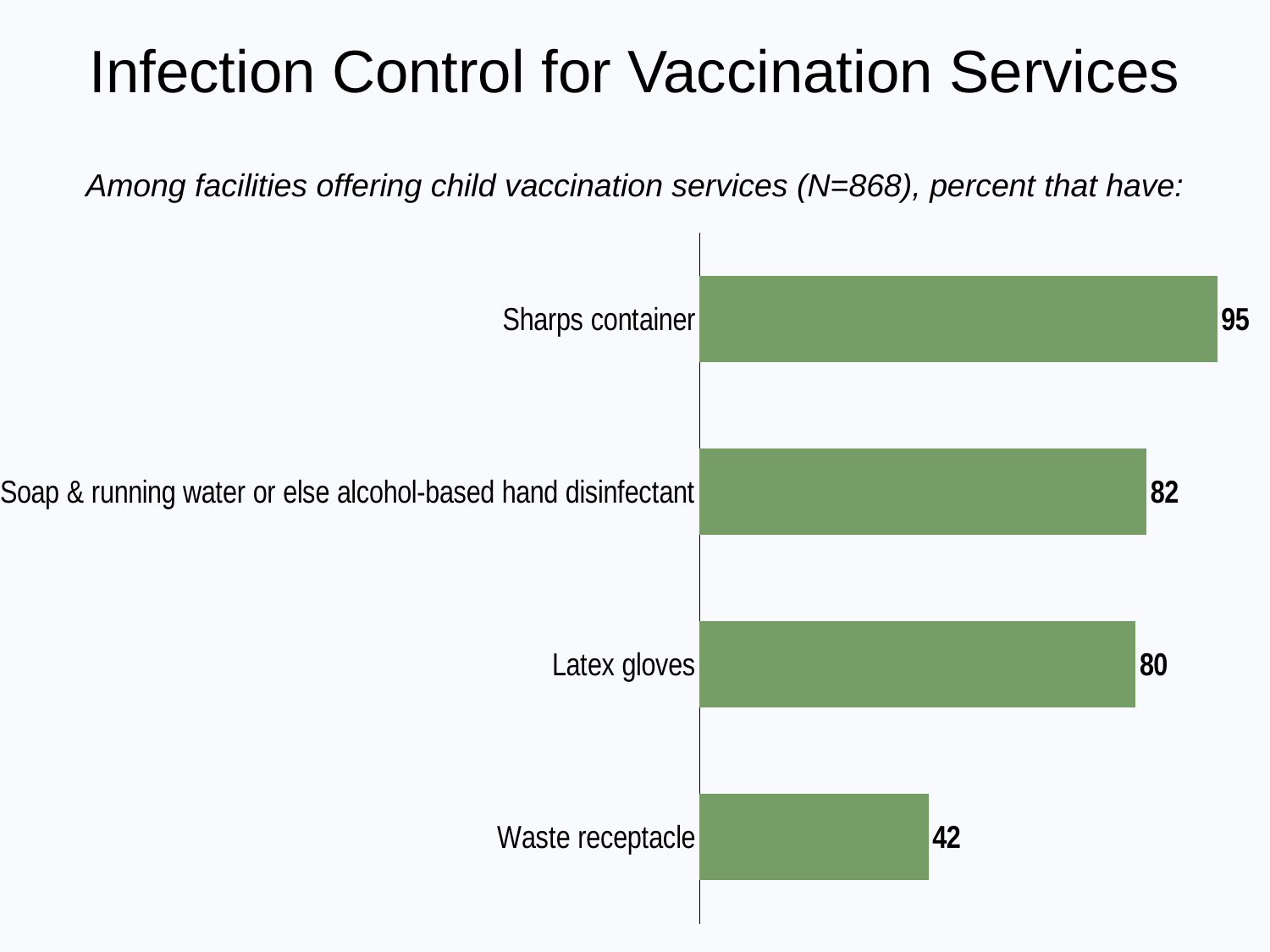

# Infection Control for Vaccination Services
Among facilities offering child vaccination services (N=868), percent that have:

### Chart

| Category | Series 1 |
|---|---|
| Waste receptacle | 42.0 |
| Latex gloves | 80.0 |
| Soap & running water or else alcohol-based hand disinfectant | 82.0 |
| Sharps container | 95.0 |